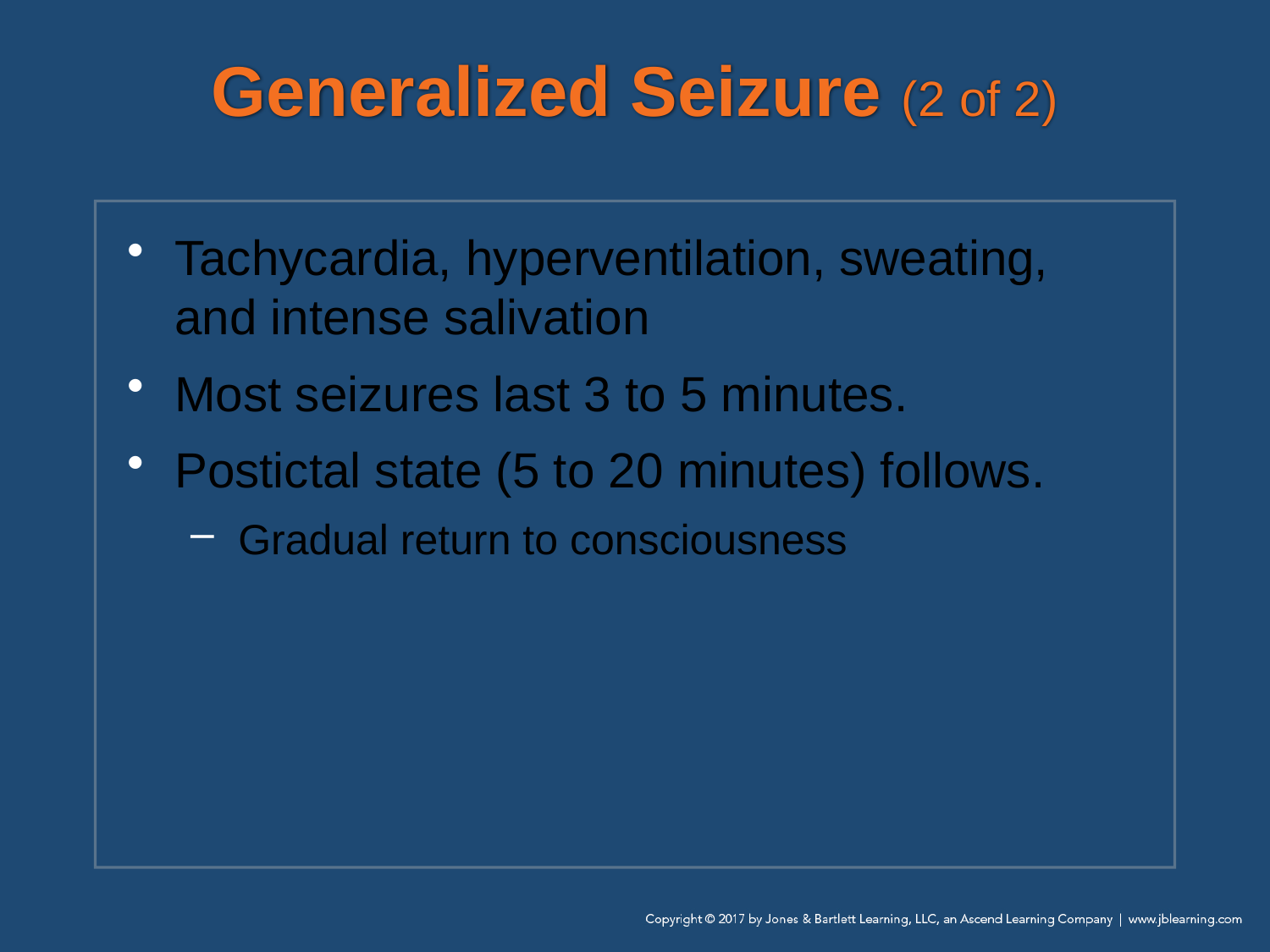

# Generalized Seizure (2 of 2)
Tachycardia, hyperventilation, sweating, and intense salivation
Most seizures last 3 to 5 minutes.
Postictal state (5 to 20 minutes) follows.
Gradual return to consciousness